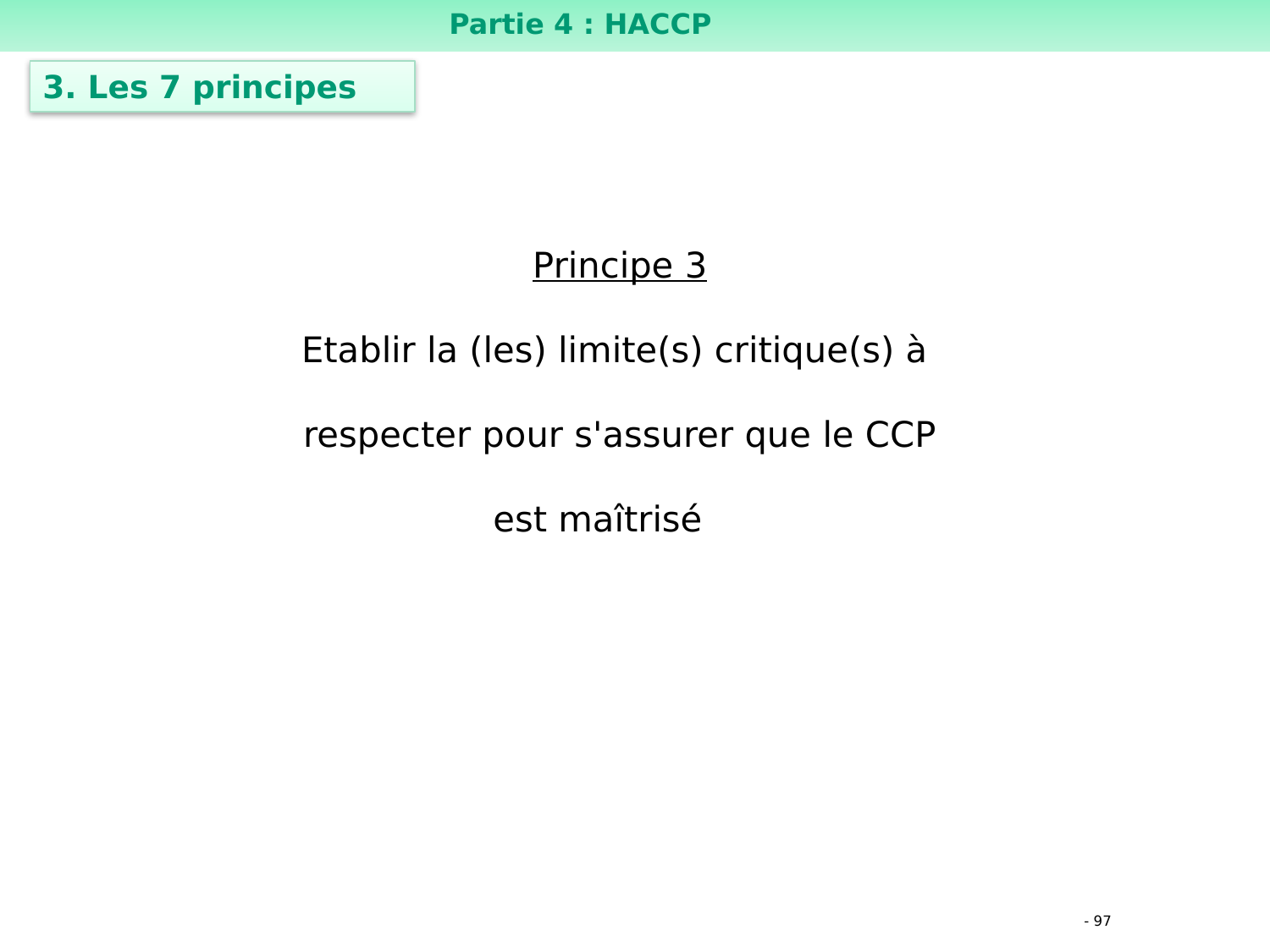

Partie 4 : HACCP
3. Les 7 principes
Principe 3

Etablir la (les) limite(s) critique(s) à

respecter pour s'assurer que le CCP

est maîtrisé